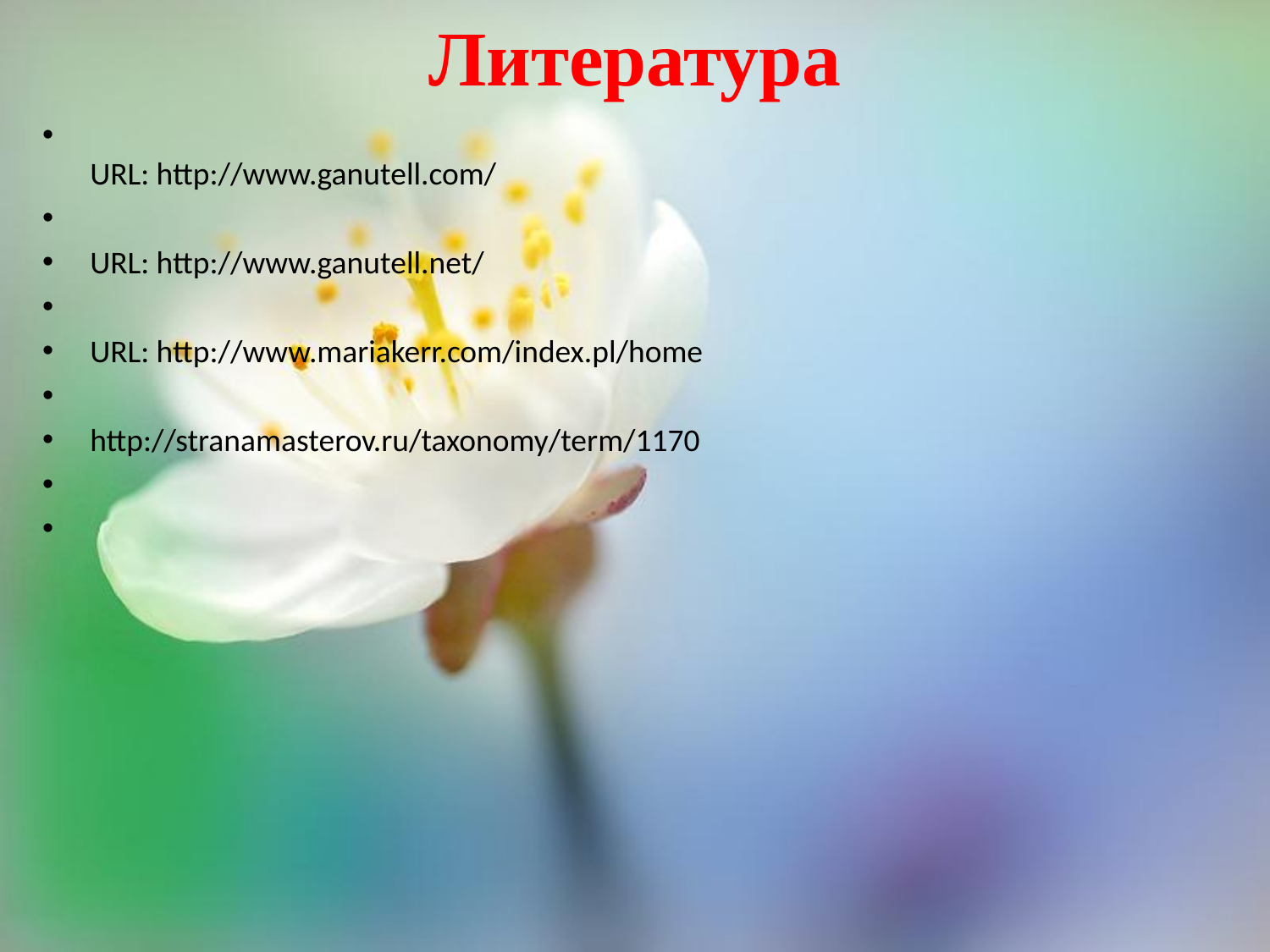

# Литература
URL: http://www.ganutell.com/

URL: http://www.ganutell.net/

URL: http://www.mariakerr.com/index.pl/home

http://stranamasterov.ru/taxonomy/term/1170